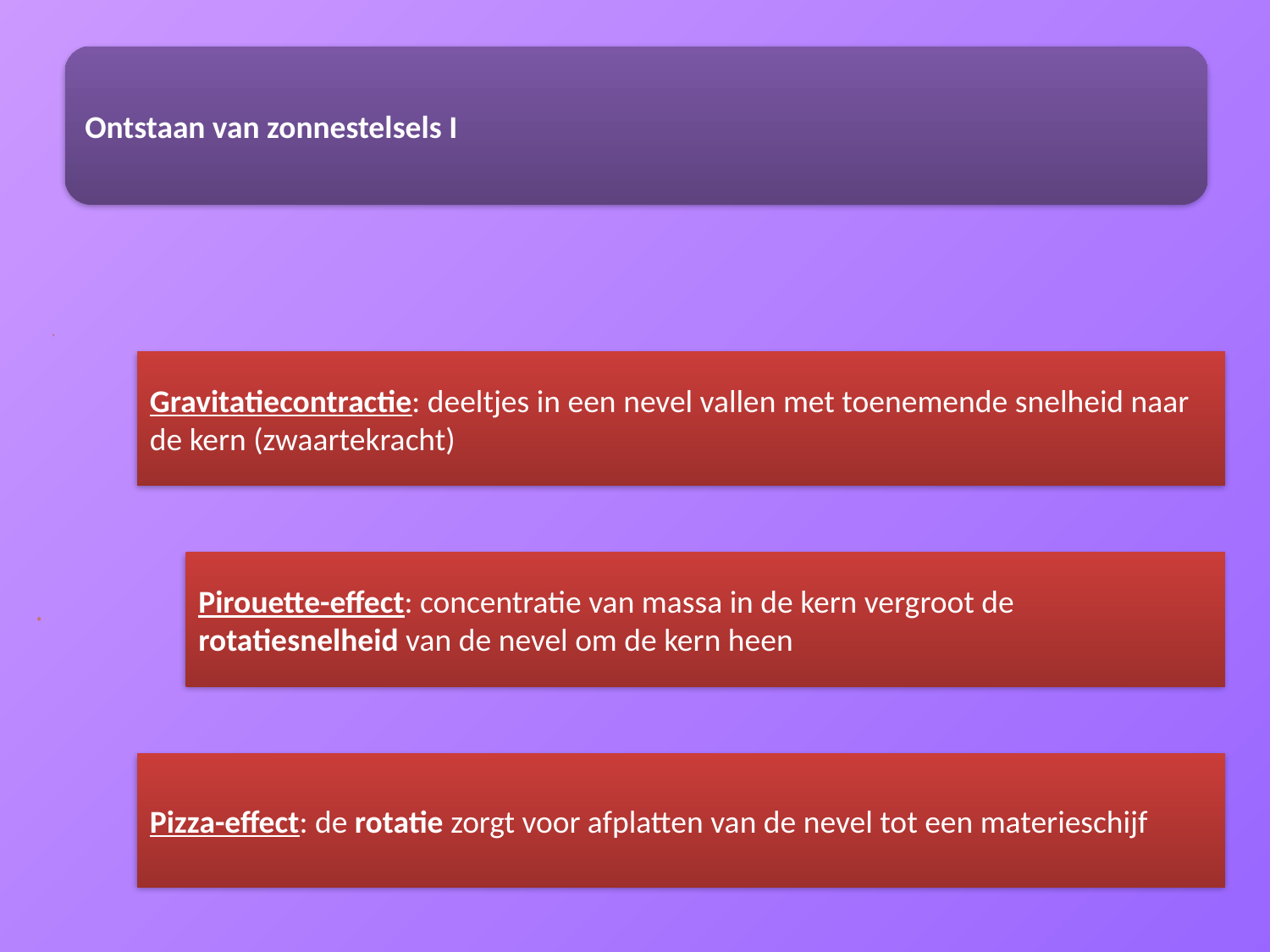

Ontstaan van zonnestelsels I
Gravitatiecontractie: deeltjes in een nevel vallen met toenemende snelheid naar de kern (zwaartekracht)
Pirouette-effect: concentratie van massa in de kern vergroot de rotatiesnelheid van de nevel om de kern heen
Pizza-effect: de rotatie zorgt voor afplatten van de nevel tot een materieschijf